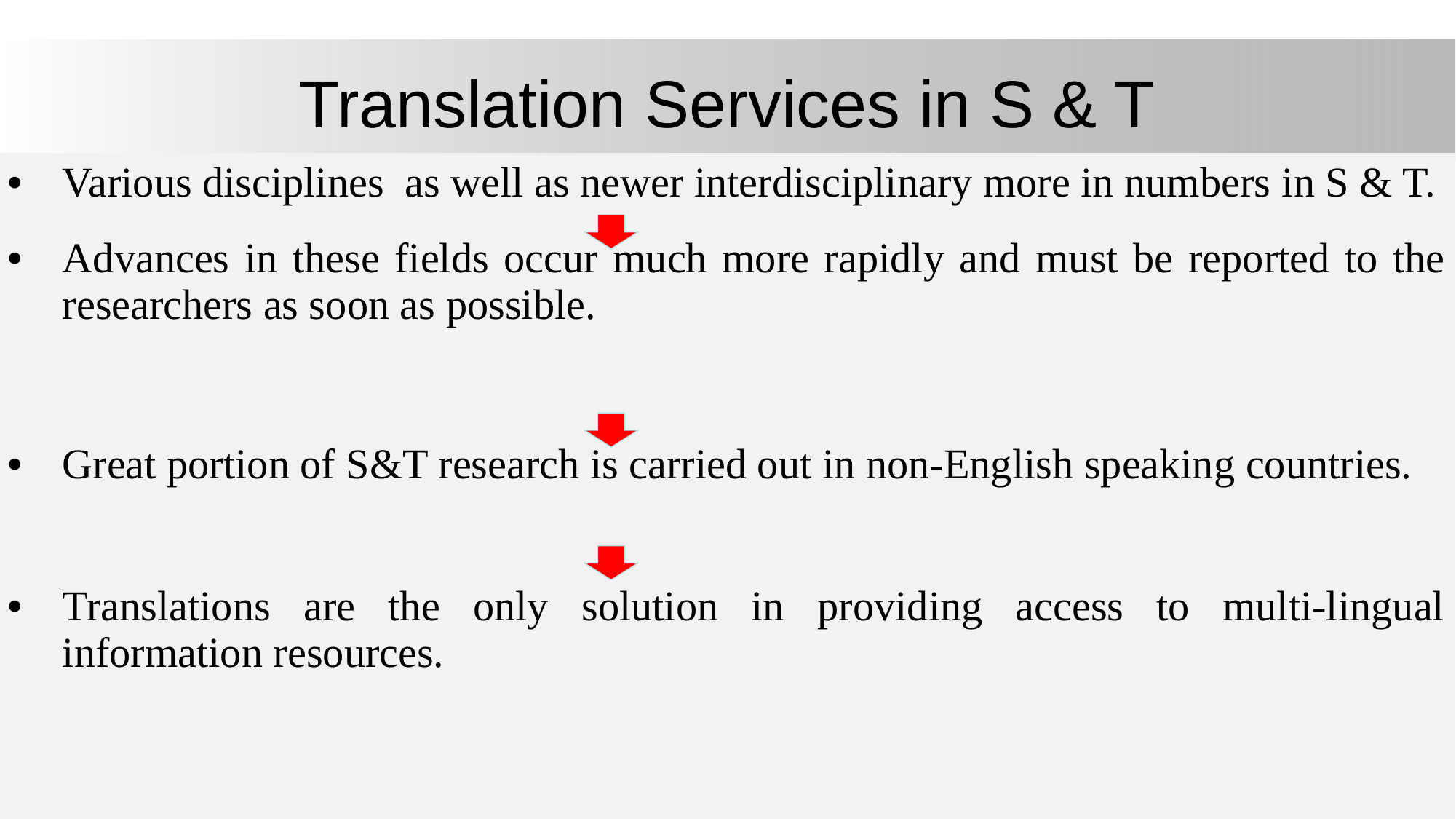

# Translation Services in S & T
| Various disciplines as well as newer interdisciplinary more in numbers in S & T. |
| --- |
| Advances in these fields occur much more rapidly and must be reported to the researchers as soon as possible. |
| Great portion of S&T research is carried out in non-English speaking countries. |
| Translations are the only solution in providing access to multi-lingual information resources. |